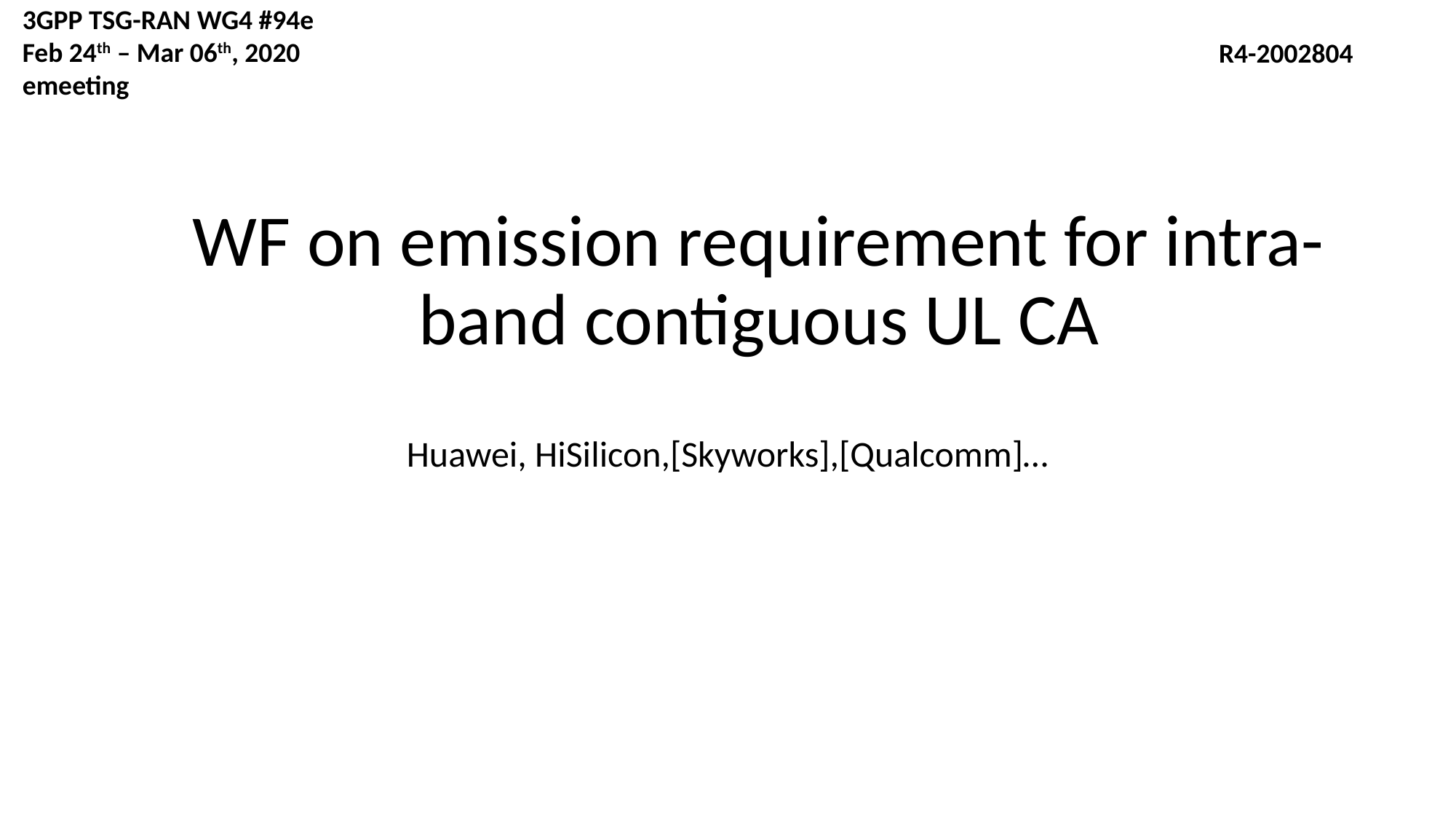

3GPP TSG-RAN WG4 #94e
Feb 24th – Mar 06th, 2020
emeeting
R4-2002804
# WF on emission requirement for intra-band contiguous UL CA
Huawei, HiSilicon,[Skyworks],[Qualcomm]…